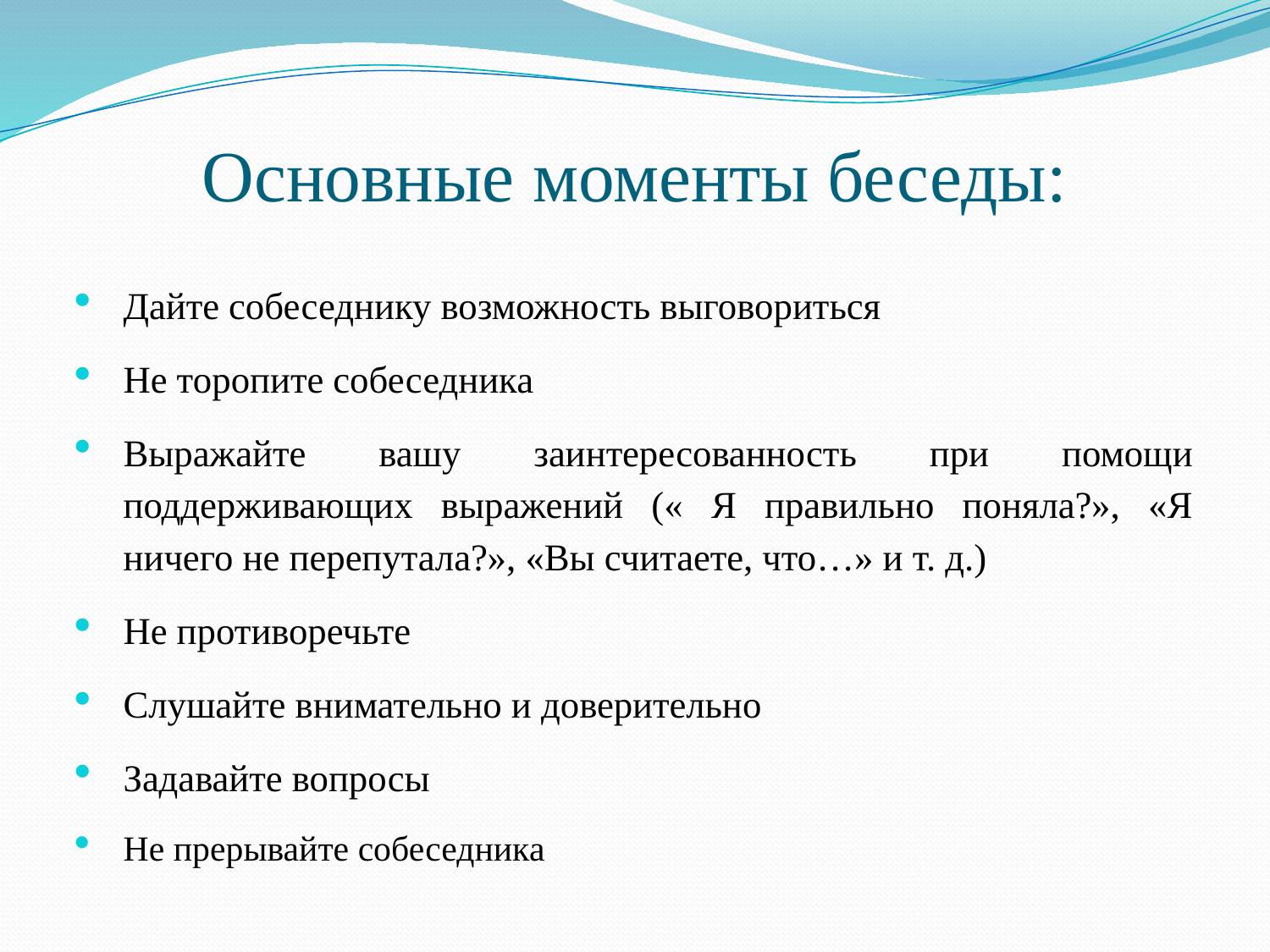

# Основные моменты беседы:
Дайте собеседнику возможность выговориться
Не торопите собеседника
Выражайте вашу заинтересованность при помощи поддерживающих выражений (« Я правильно поняла?», «Я ничего не перепутала?», «Вы считаете, что…» и т. д.)
Не противоречьте
Слушайте внимательно и доверительно
Задавайте вопросы
Не прерывайте собеседника